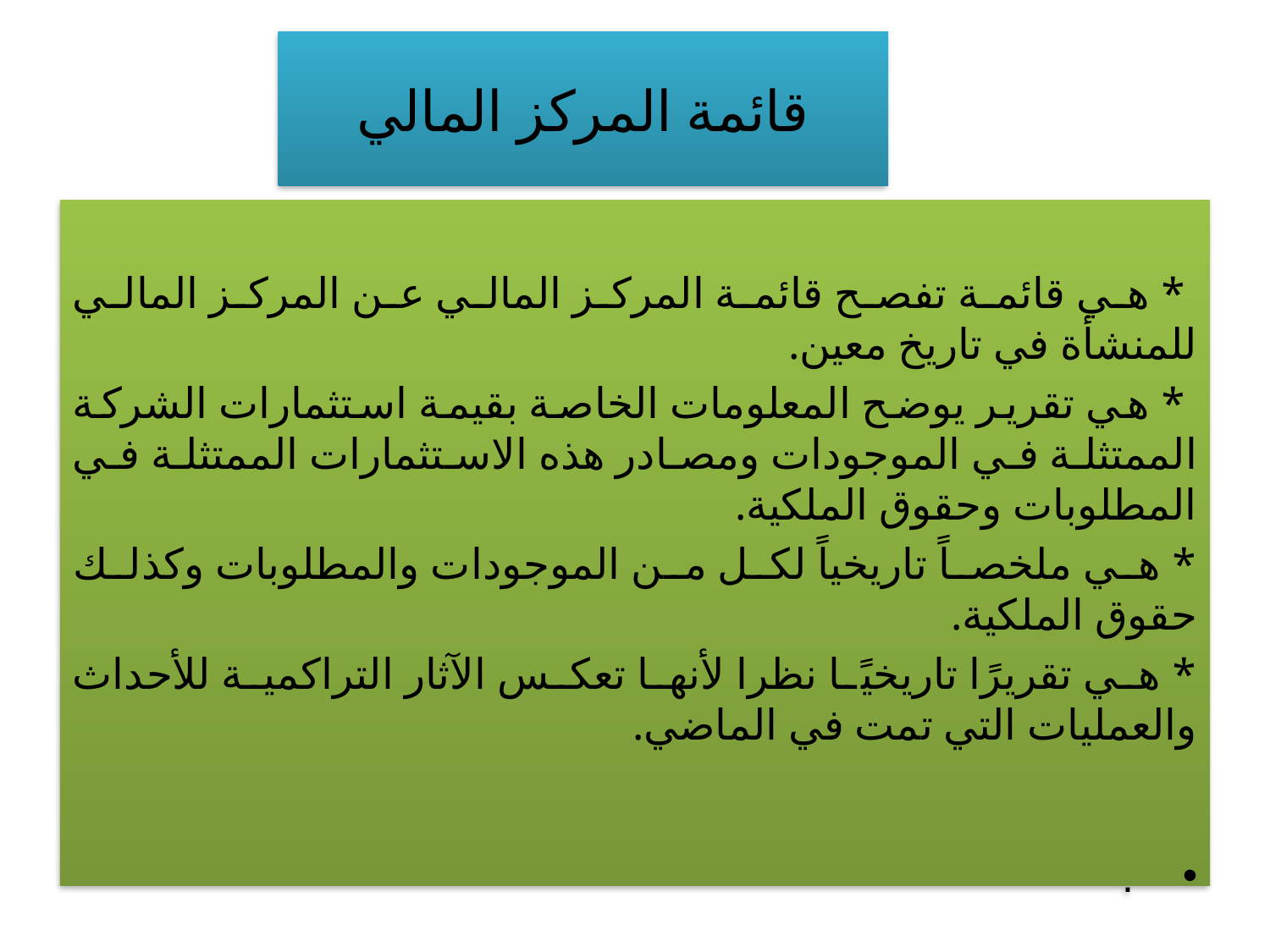

# قائمة المركز المالي

 * هي قائمة تفصح قائمة المركز المالي عن المركز المالي للمنشأة في تاريخ معين.
 * هي تقرير يوضح المعلومات الخاصة بقيمة استثمارات الشركة الممتثلة في الموجودات ومصادر هذه الاستثمارات الممتثلة في المطلوبات وحقوق الملكية.
* هي ملخصاً تاريخياً لكل من الموجودات والمطلوبات وكذلك حقوق الملكية.
* هي تقريرًا تاريخيًا نظرا لأنها تعكس الآثار التراكمية للأحداث والعمليات التي تمت في الماضي.

.